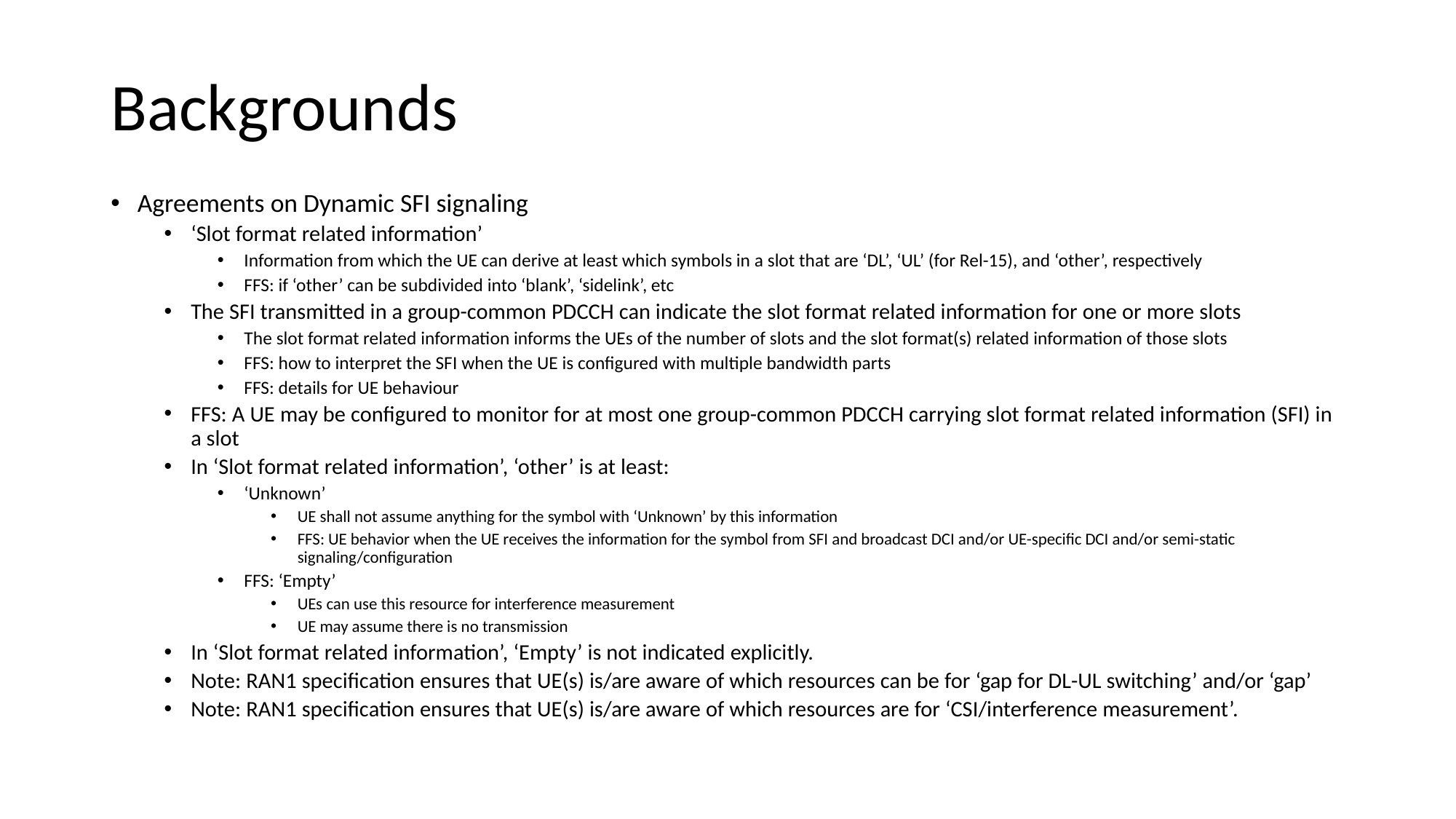

# Backgrounds
Agreements on Dynamic SFI signaling
‘Slot format related information’
Information from which the UE can derive at least which symbols in a slot that are ‘DL’, ‘UL’ (for Rel-15), and ‘other’, respectively
FFS: if ‘other’ can be subdivided into ‘blank’, ‘sidelink’, etc
The SFI transmitted in a group-common PDCCH can indicate the slot format related information for one or more slots
The slot format related information informs the UEs of the number of slots and the slot format(s) related information of those slots
FFS: how to interpret the SFI when the UE is configured with multiple bandwidth parts
FFS: details for UE behaviour
FFS: A UE may be configured to monitor for at most one group-common PDCCH carrying slot format related information (SFI) in a slot
In ‘Slot format related information’, ‘other’ is at least:
‘Unknown’
UE shall not assume anything for the symbol with ‘Unknown’ by this information
FFS: UE behavior when the UE receives the information for the symbol from SFI and broadcast DCI and/or UE-specific DCI and/or semi-static signaling/configuration
FFS: ‘Empty’
UEs can use this resource for interference measurement
UE may assume there is no transmission
In ‘Slot format related information’, ‘Empty’ is not indicated explicitly.
Note: RAN1 specification ensures that UE(s) is/are aware of which resources can be for ‘gap for DL-UL switching’ and/or ‘gap’
Note: RAN1 specification ensures that UE(s) is/are aware of which resources are for ‘CSI/interference measurement’.